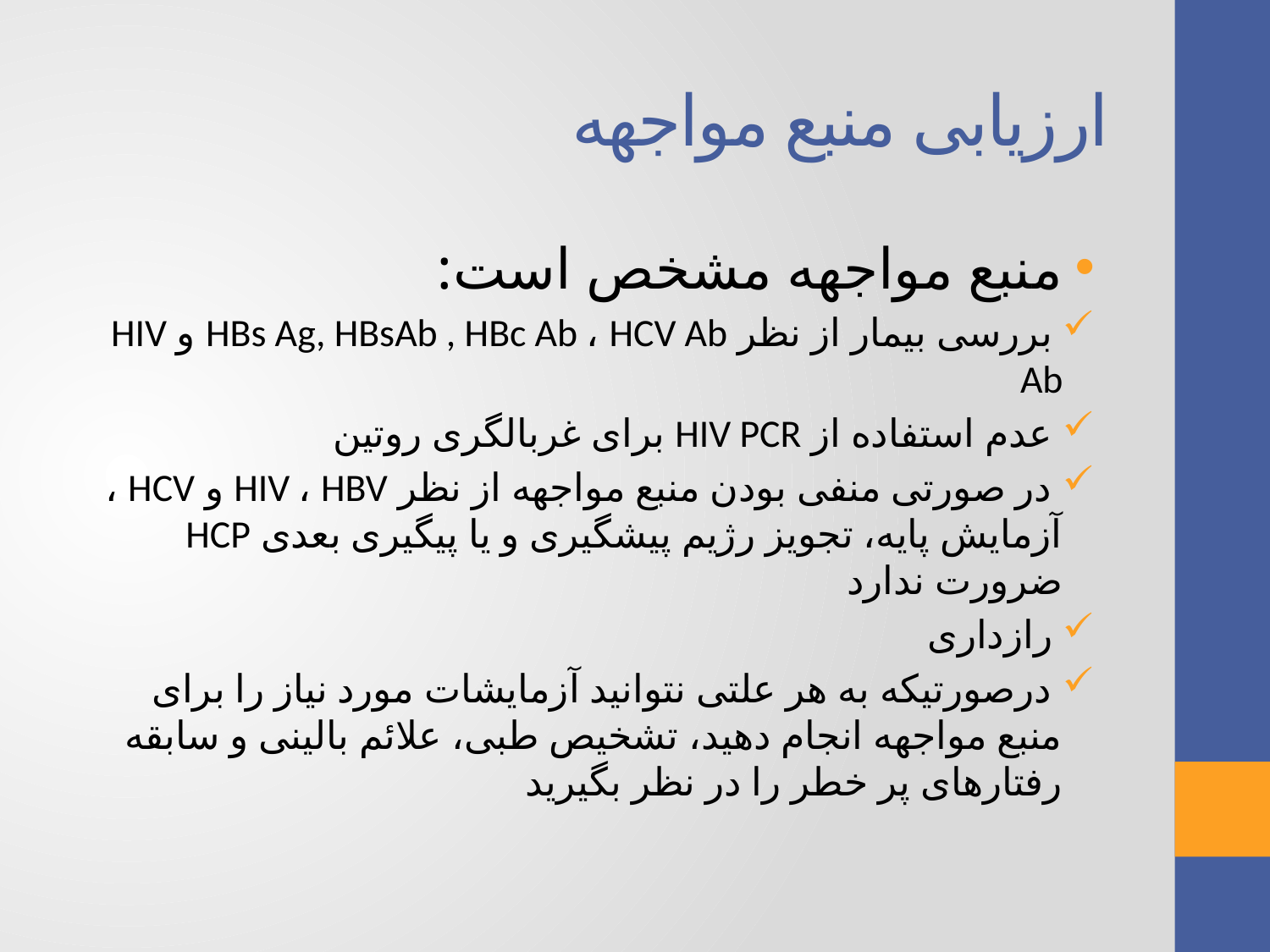

# ارزیابی منبع مواجهه
منبع مواجهه مشخص است:
 بررسی بیمار از نظر HBs Ag, HBsAb , HBc Ab ، HCV Ab و HIV Ab
 عدم استفاده از HIV PCR برای غربالگری روتین
 در صورتی منفی بودن منبع مواجهه از نظر HIV ، HBV و HCV ، آزمایش پایه، تجویز رژیم پیشگیری و یا پیگیری بعدی HCP  ضرورت ندارد
 رازداری
 درصورتیکه به هر علتی نتوانید آزمایشات مورد نیاز را برای منبع مواجهه انجام دهید، تشخیص طبی، علائم بالینی و سابقه رفتارهای پر خطر را در نظر بگیرید